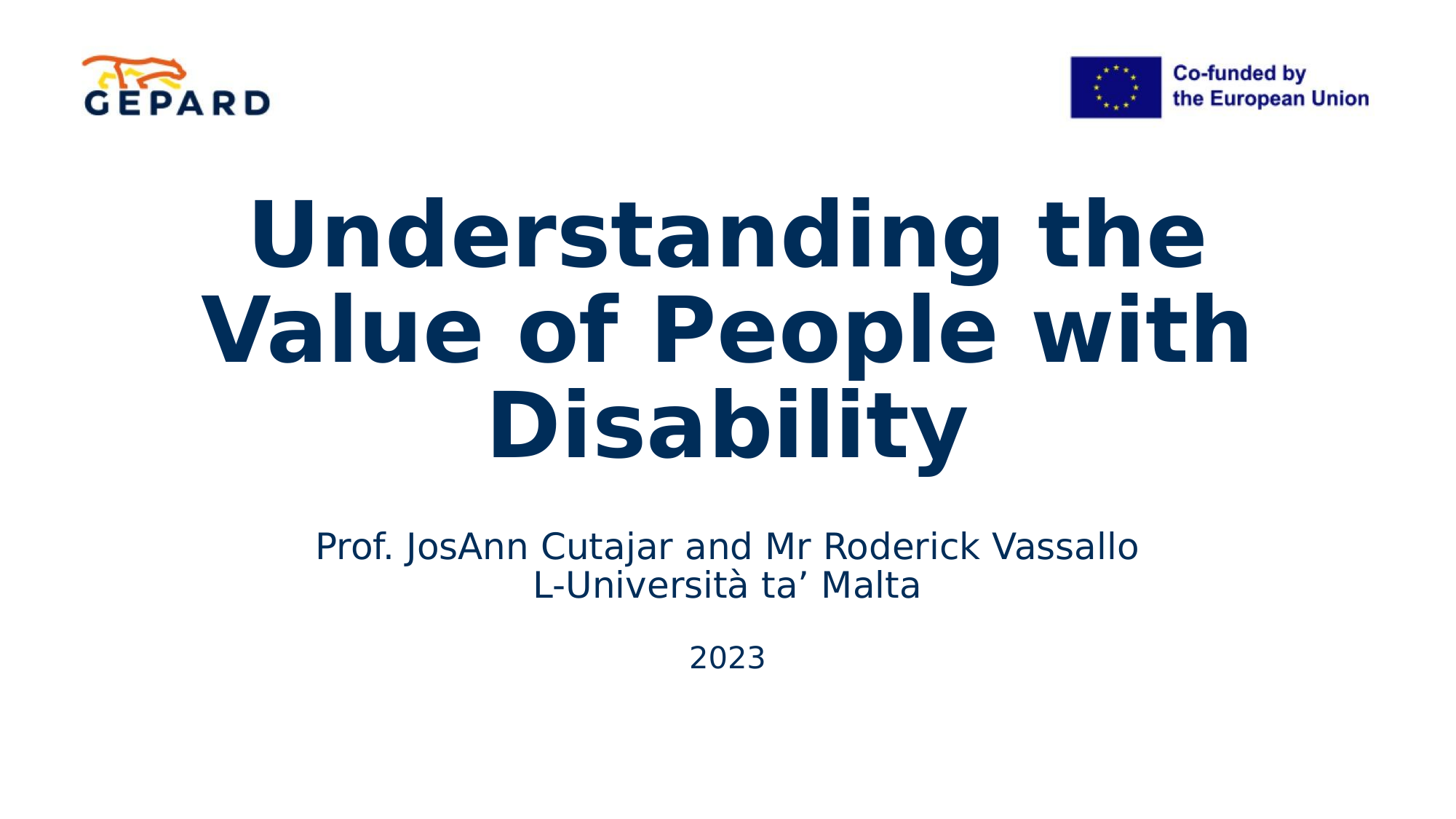

# Understanding the Value of People with Disability
Prof. JosAnn Cutajar and Mr Roderick Vassallo
L-Università ta’ Malta

2023